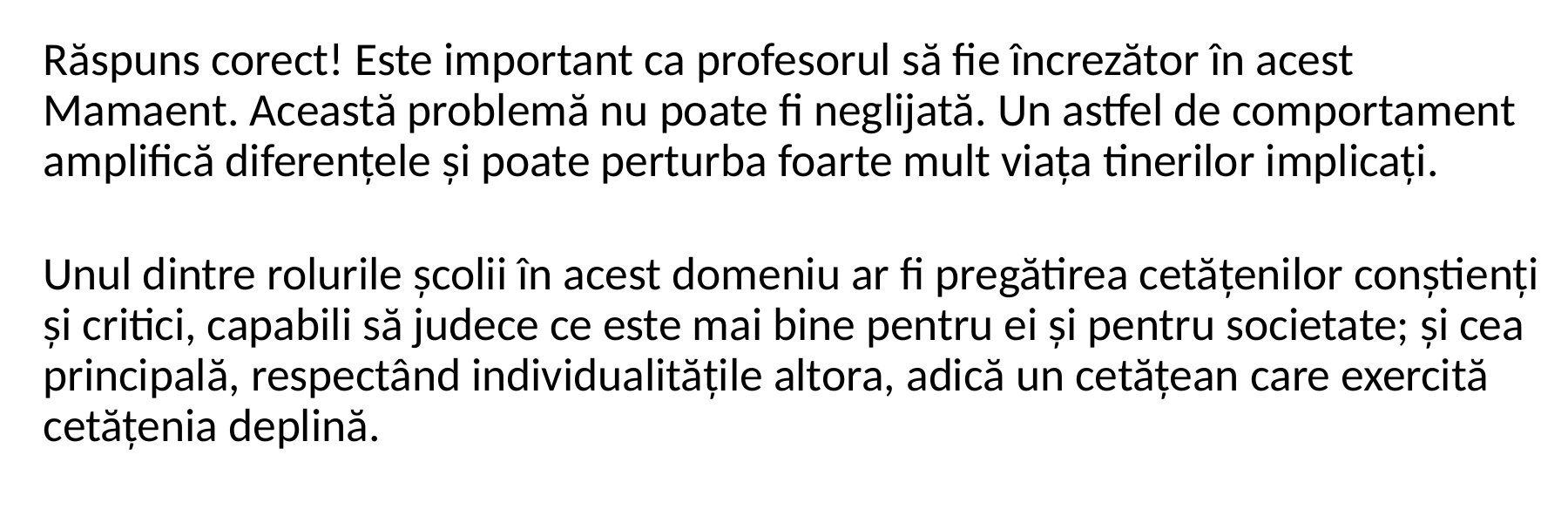

Răspuns corect! Este important ca profesorul să fie încrezător în acest Mamaent. Această problemă nu poate fi neglijată. Un astfel de comportament amplifică diferențele și poate perturba foarte mult viața tinerilor implicați.

Unul dintre rolurile școlii în acest domeniu ar fi pregătirea cetățenilor conștienți și critici, capabili să judece ce este mai bine pentru ei și pentru societate; și cea principală, respectând individualitățile altora, adică un cetățean care exercită cetățenia deplină.